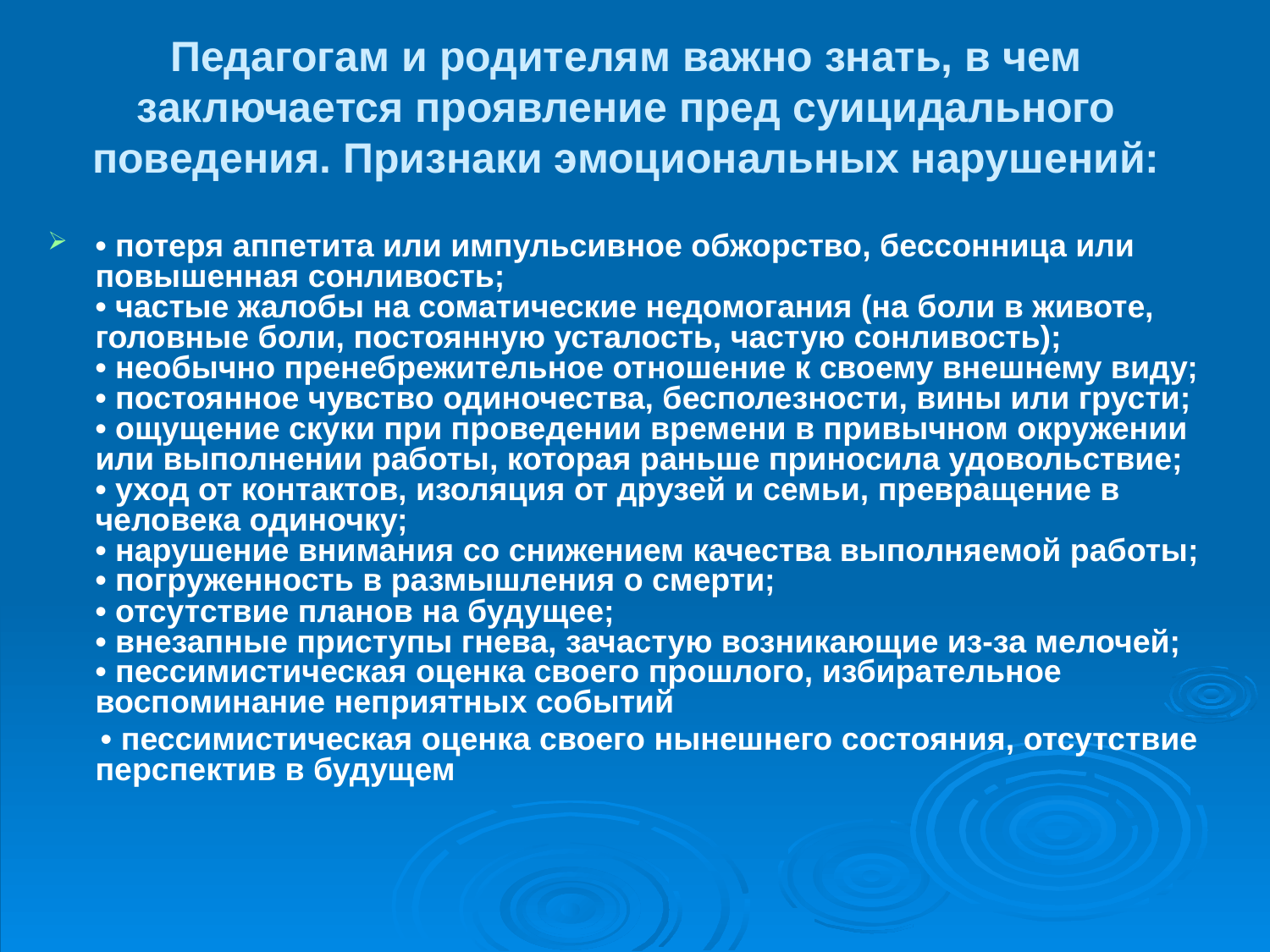

# Педагогам и родителям важно знать, в чем заключается проявление пред суицидального поведения. Признаки эмоциональных нарушений:
• потеря аппетита или импульсивное обжорство, бессонница или повышенная сонливость;
• частые жалобы на соматические недомогания (на боли в животе, головные боли, постоянную усталость, частую сонливость);
• необычно пренебрежительное отношение к своему внешнему виду;
• постоянное чувство одиночества, бесполезности, вины или грусти;
• ощущение скуки при проведении времени в привычном окружении или выполнении работы, которая раньше приносила удовольствие;
• уход от контактов, изоляция от друзей и семьи, превращение в человека одиночку;
• нарушение внимания со снижением качества выполняемой работы;
• погруженность в размышления о смерти;
• отсутствие планов на будущее;
• внезапные приступы гнева, зачастую возникающие из-за мелочей;
• пессимистическая оценка своего прошлого, избирательное воспоминание неприятных событий
      • пессимистическая оценка своего нынешнего состояния, отсутствие перспектив в будущем